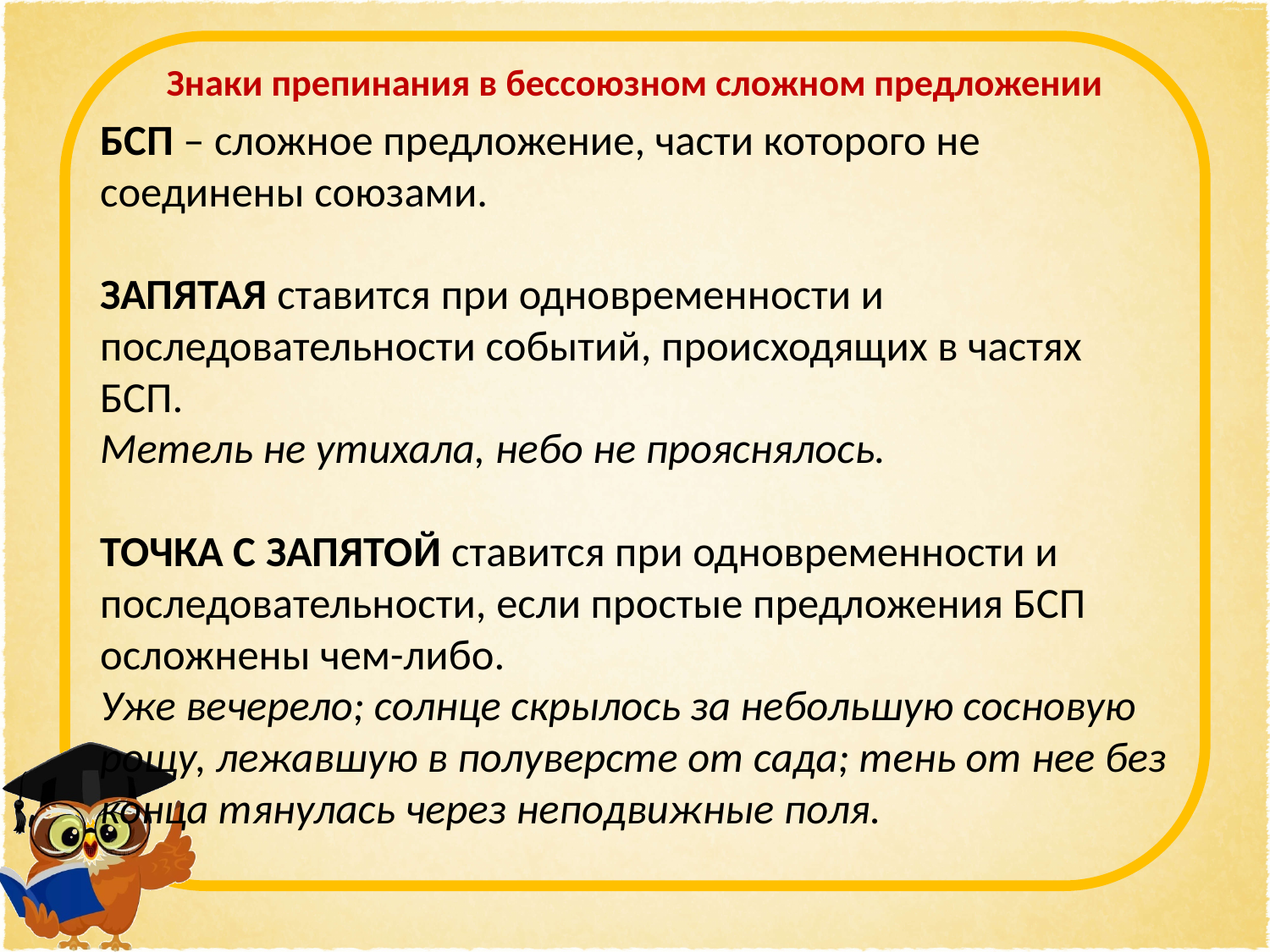

Знаки препинания в бессоюзном сложном предложении
БСП – сложное предложение, части которого не соединены союзами.
ЗАПЯТАЯ ставится при одновременности и последовательности событий, происходящих в частях БСП.
Метель не утихала, небо не прояснялось.
ТОЧКА С ЗАПЯТОЙ ставится при одновременности и последовательности, если простые предложения БСП осложнены чем-либо.
Уже вечерело; солнце скрылось за небольшую сосновую рощу, лежавшую в полуверсте от сада; тень от нее без конца тянулась через неподвижные поля.